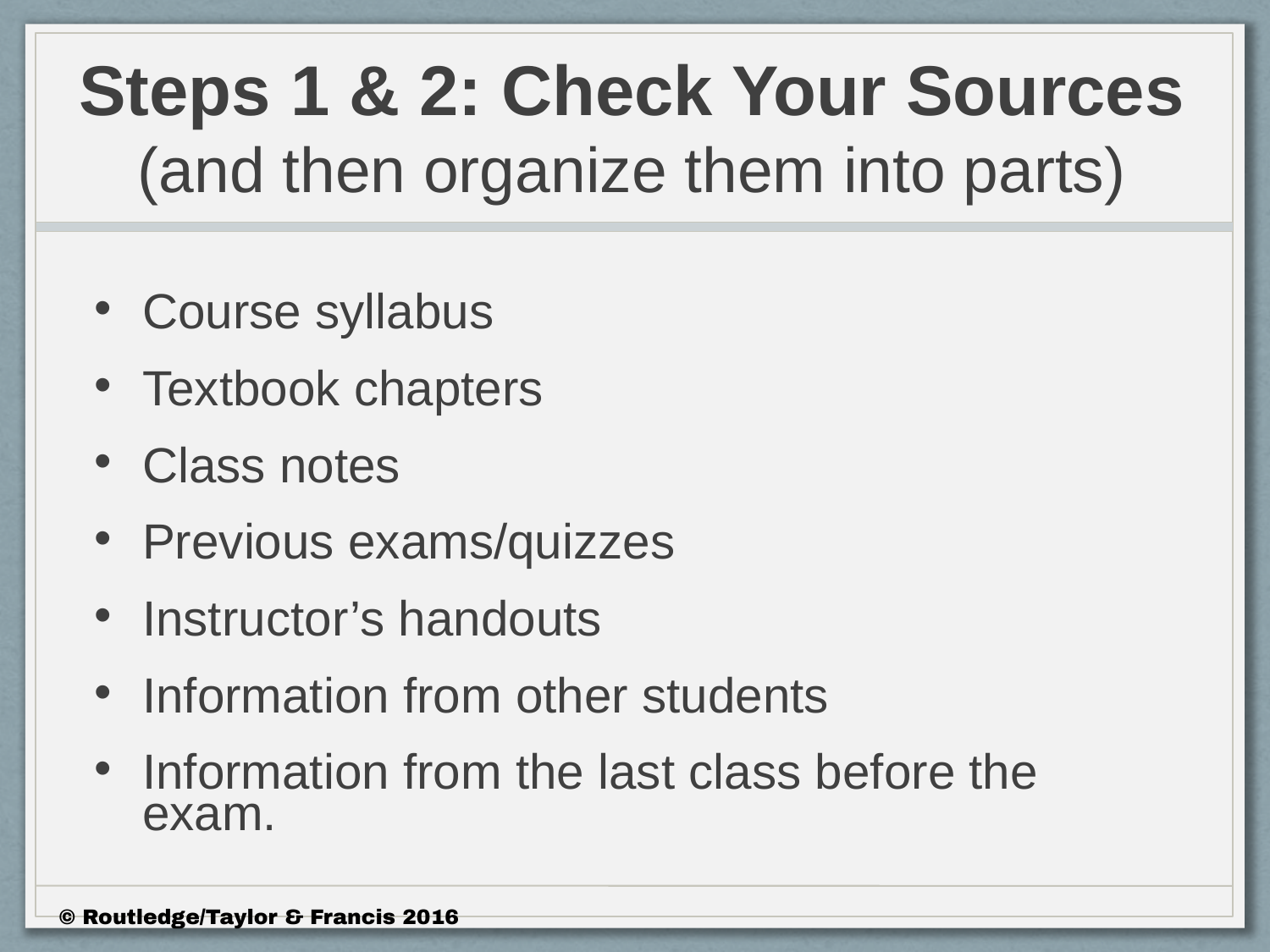

# Steps 1 & 2: Check Your Sources (and then organize them into parts)
Course syllabus
Textbook chapters
Class notes
Previous exams/quizzes
Instructor’s handouts
Information from other students
Information from the last class before the exam.
© Routledge/Taylor & Francis 2016